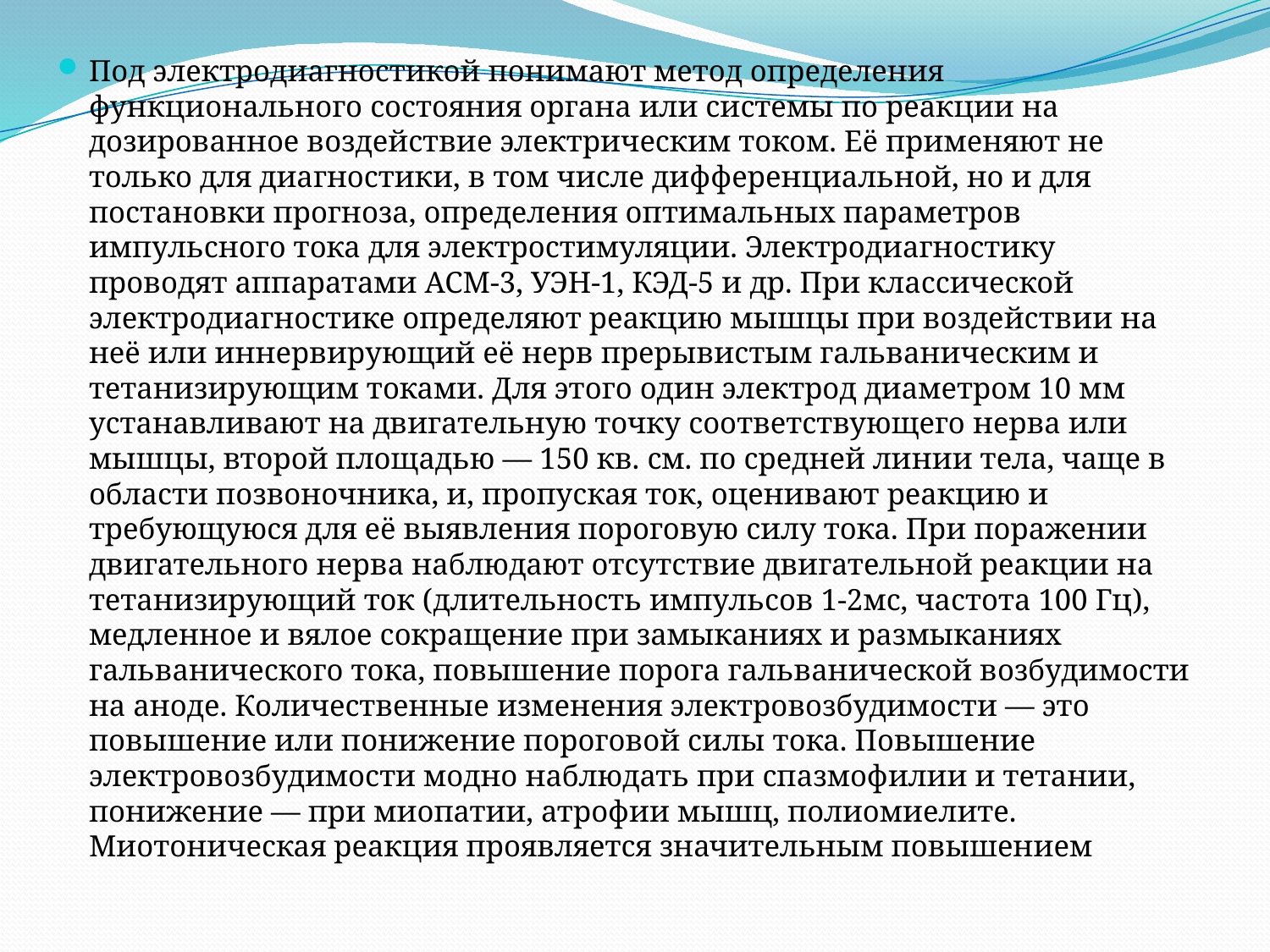

Под электродиагностикой понимают метод определения функционального состояния органа или системы по реакции на дозированное воздействие электрическим током. Её применяют не только для диагностики, в том числе дифференциальной, но и для постановки прогноза, определения оптимальных параметров импульсного тока для электростимуляции. Электродиагностику проводят аппаратами АСМ-3, УЭН-1, КЭД-5 и др. При классической электродиагностике определяют реакцию мышцы при воздействии на неё или иннервирующий её нерв прерывистым гальваническим и тетанизирующим токами. Для этого один электрод диаметром 10 мм устанавливают на двигательную точку соответствующего нерва или мышцы, второй площадью — 150 кв. см. по средней линии тела, чаще в области позвоночника, и, пропуская ток, оценивают реакцию и требующуюся для её выявления пороговую силу тока. При поражении двигательного нерва наблюдают отсутствие двигательной реакции на тетанизирующий ток (длительность импульсов 1-2мс, частота 100 Гц), медленное и вялое сокращение при замыканиях и размыканиях гальванического тока, повышение порога гальванической возбудимости на аноде. Количественные изменения электровозбудимости — это повышение или понижение пороговой силы тока. Повышение электровозбудимости модно наблюдать при спазмофилии и тетании, понижение — при миопатии, атрофии мышц, полиомиелите. Миотоническая реакция проявляется значительным повышением